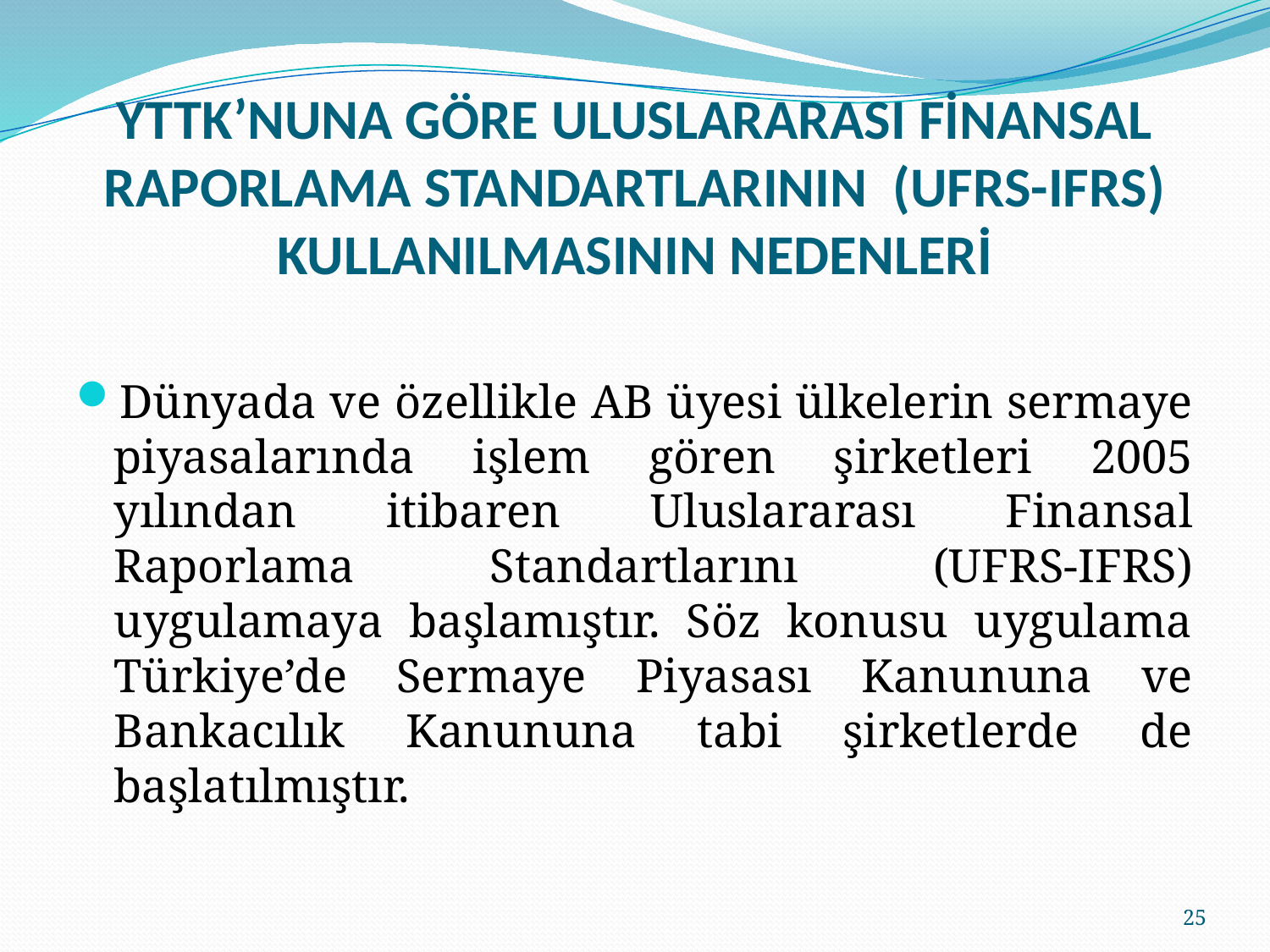

# YTTK’NUNA GÖRE ULUSLARARASI FİNANSAL RAPORLAMA STANDARTLARININ  (UFRS-IFRS) KULLANILMASININ NEDENLERİ
Dünyada ve özellikle AB üyesi ülkelerin sermaye piyasalarında işlem gören şirketleri 2005 yılından itibaren Uluslararası Finansal Raporlama Standartlarını (UFRS-IFRS) uygulamaya başlamıştır. Söz konusu uygulama Türkiye’de Sermaye Piyasası Kanununa ve Bankacılık Kanununa tabi şirketlerde de başlatılmıştır.

25